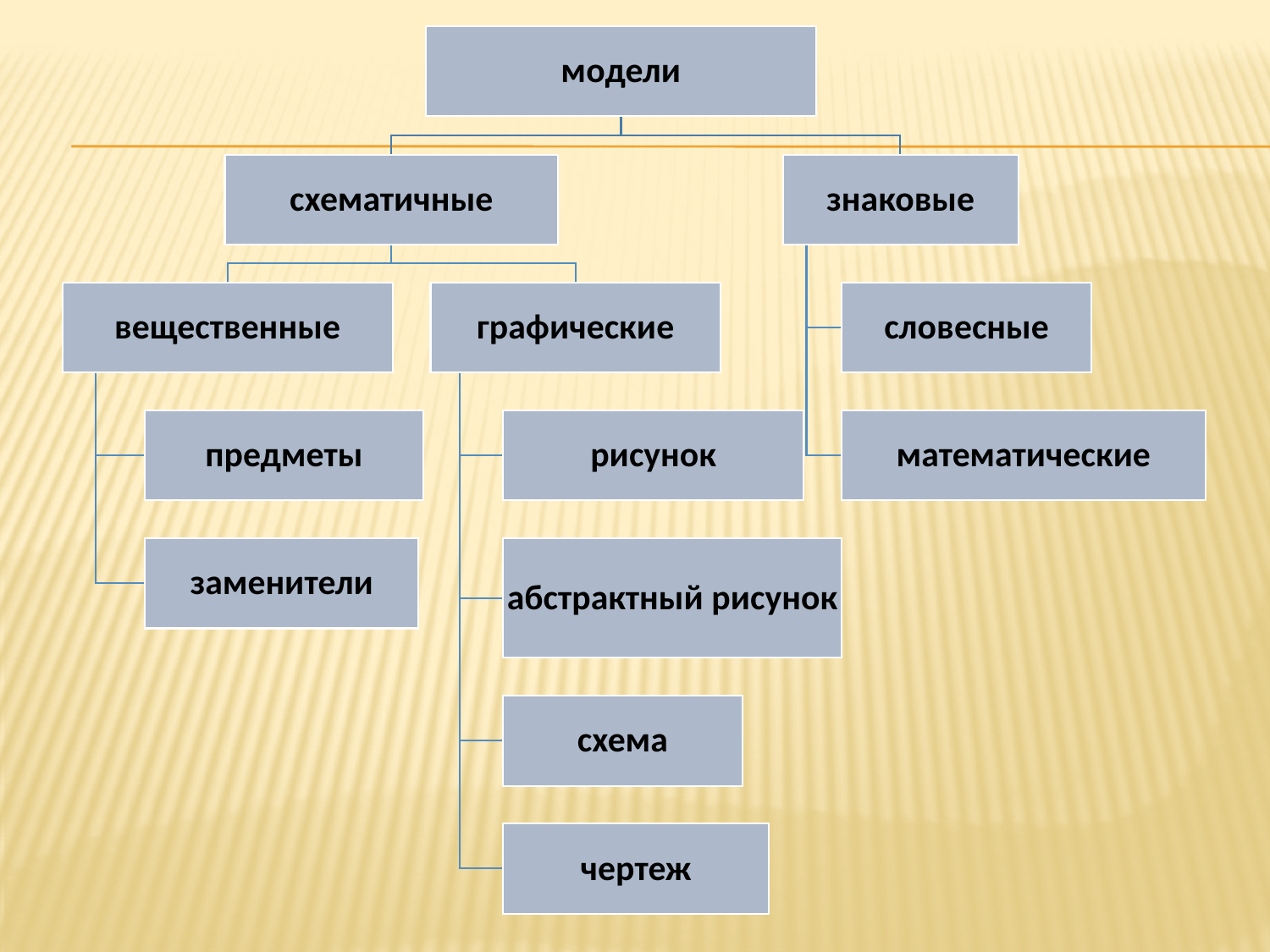

модели
схематичные
вещественные
предметы
заменители
графические
рисунок
абстрактный рисунок
схема
чертеж
знаковые
словесные
математические